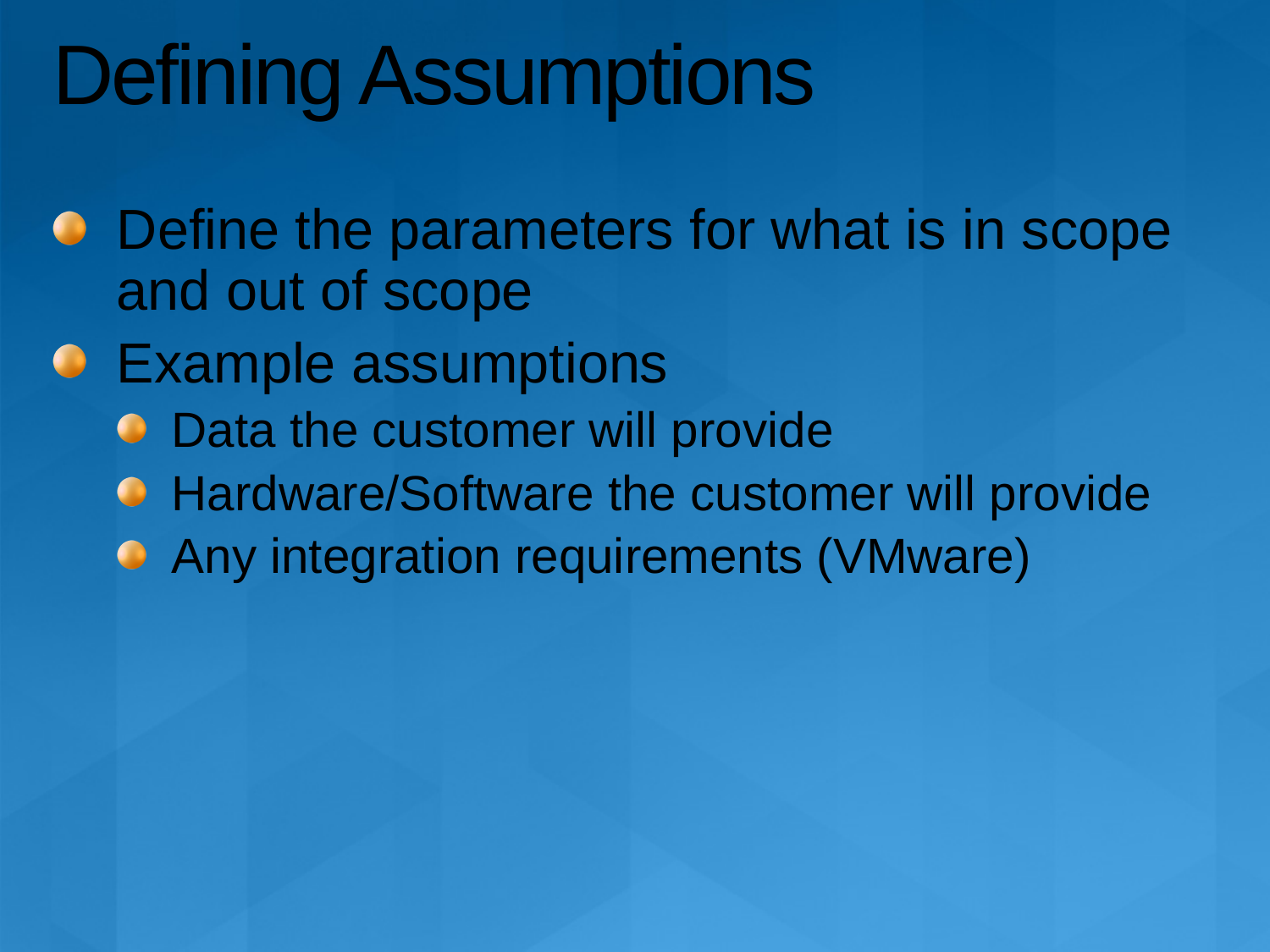

# Defining Assumptions
Define the parameters for what is in scope and out of scope
Example assumptions
Data the customer will provide
Hardware/Software the customer will provide
Any integration requirements (VMware)